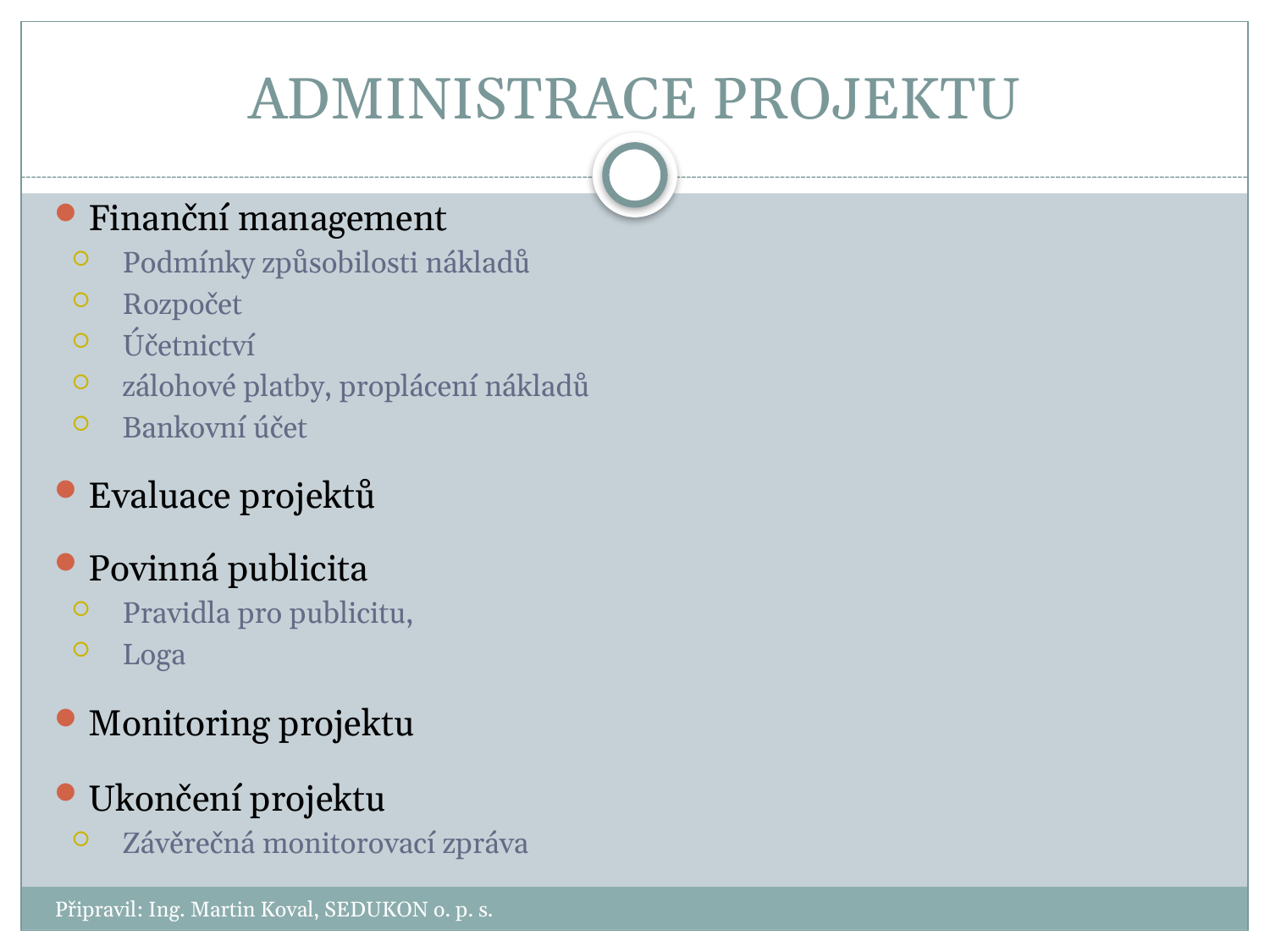

# ADMINISTRACE PROJEKTU
Finanční management
Podmínky způsobilosti nákladů
Rozpočet
Účetnictví
zálohové platby, proplácení nákladů
Bankovní účet

Evaluace projektů

Povinná publicita
Pravidla pro publicitu,
Loga

Monitoring projektu

Ukončení projektu
Závěrečná monitorovací zpráva
Připravil: Ing. Martin Koval, SEDUKON o. p. s.